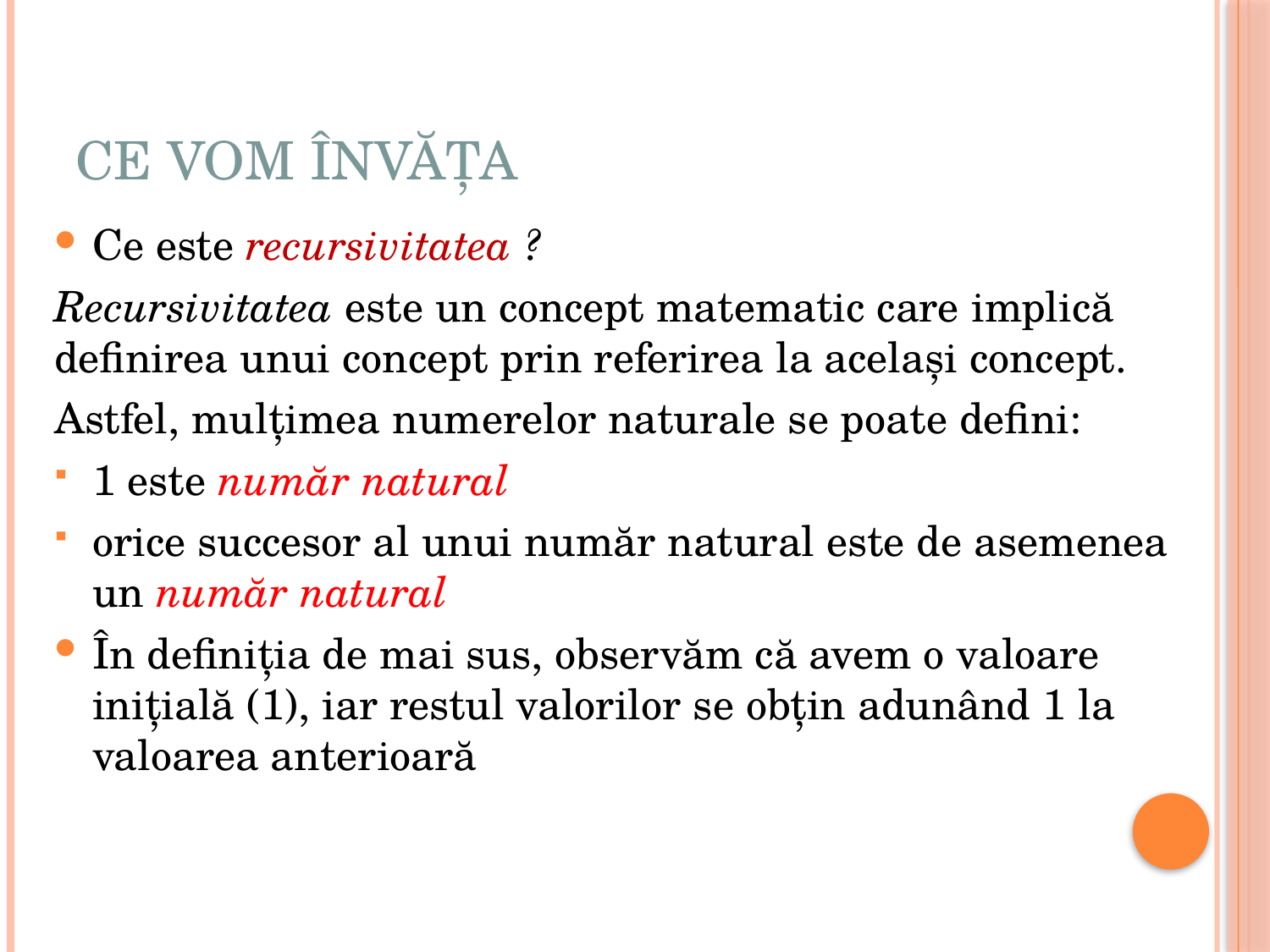

# Ce vom învăţa
Ce este recursivitatea ?
Recursivitatea este un concept matematic care implică definirea unui concept prin referirea la acelaşi concept.
Astfel, mulţimea numerelor naturale se poate defini:
1 este număr natural
orice succesor al unui număr natural este de asemenea un număr natural
În definiţia de mai sus, observăm că avem o valoare iniţială (1), iar restul valorilor se obţin adunând 1 la valoarea anterioară